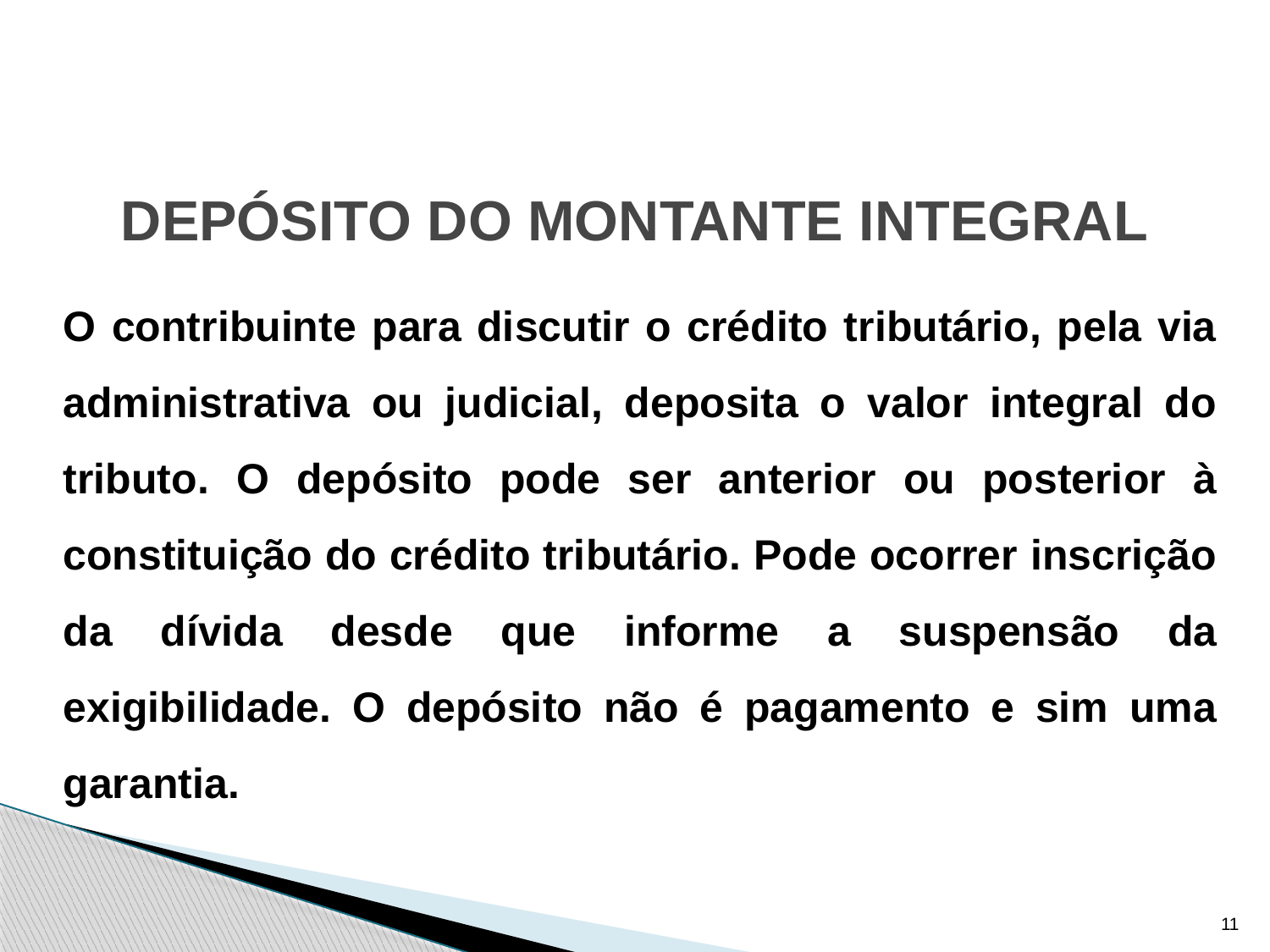

# DEPÓSITO DO MONTANTE INTEGRAL
	O contribuinte para discutir o crédito tributário, pela via administrativa ou judicial, deposita o valor integral do tributo. O depósito pode ser anterior ou posterior à constituição do crédito tributário. Pode ocorrer inscrição da dívida desde que informe a suspensão da exigibilidade. O depósito não é pagamento e sim uma garantia.

11